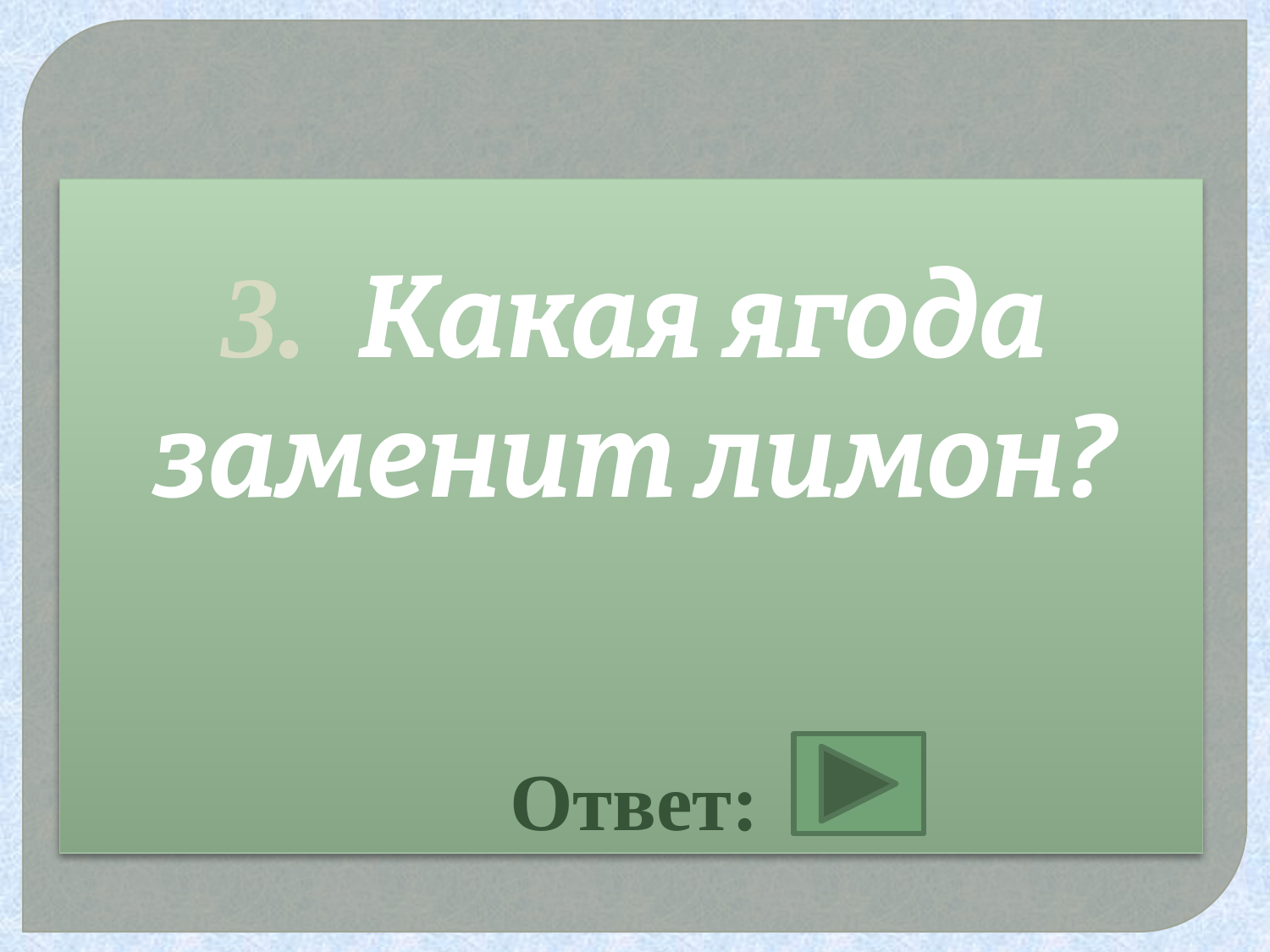

# 3.  Какая ягода заменит лимон? Ответ: